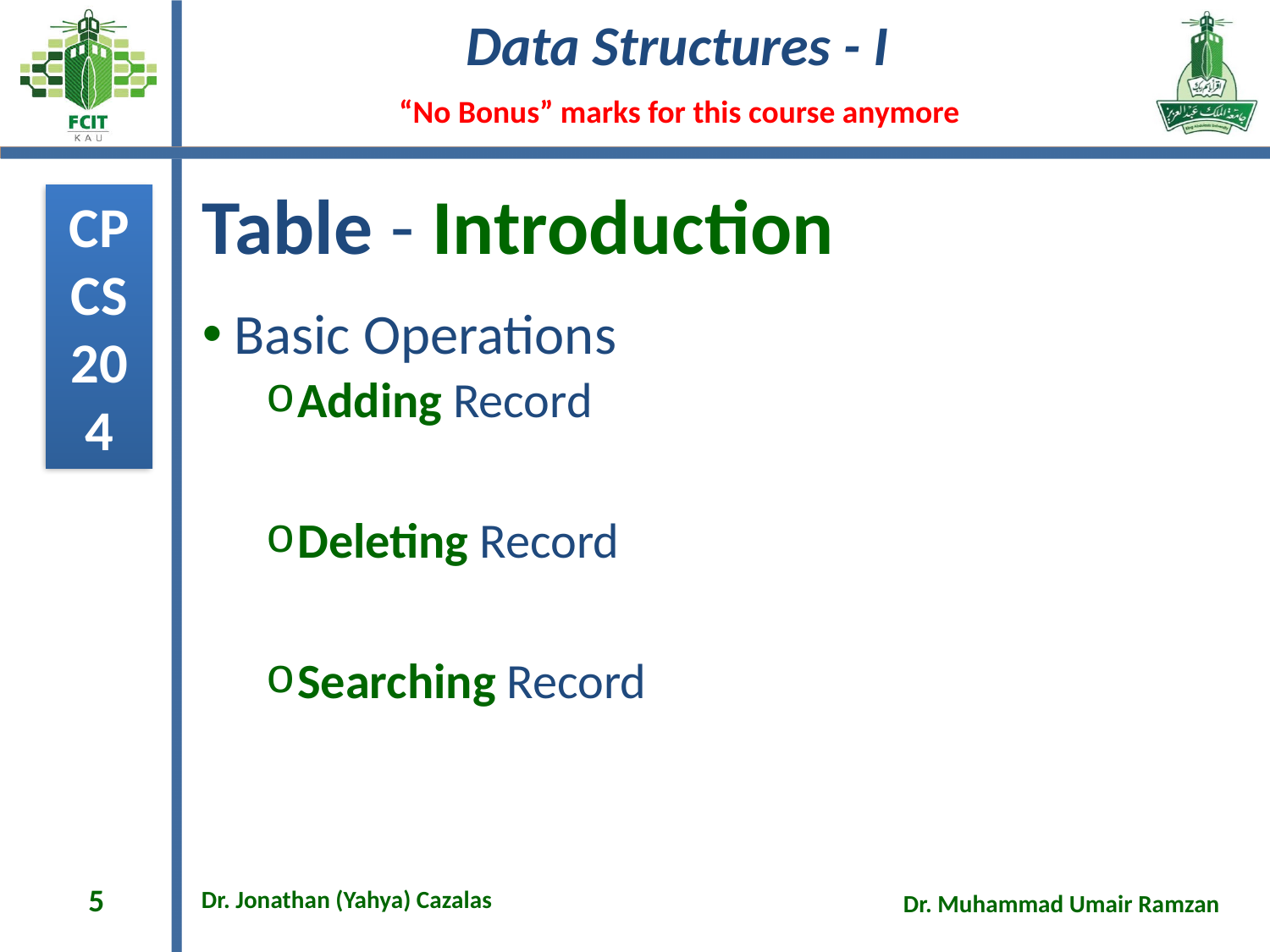

# Table - Introduction
Basic Operations
Adding Record

Deleting Record

Searching Record
5